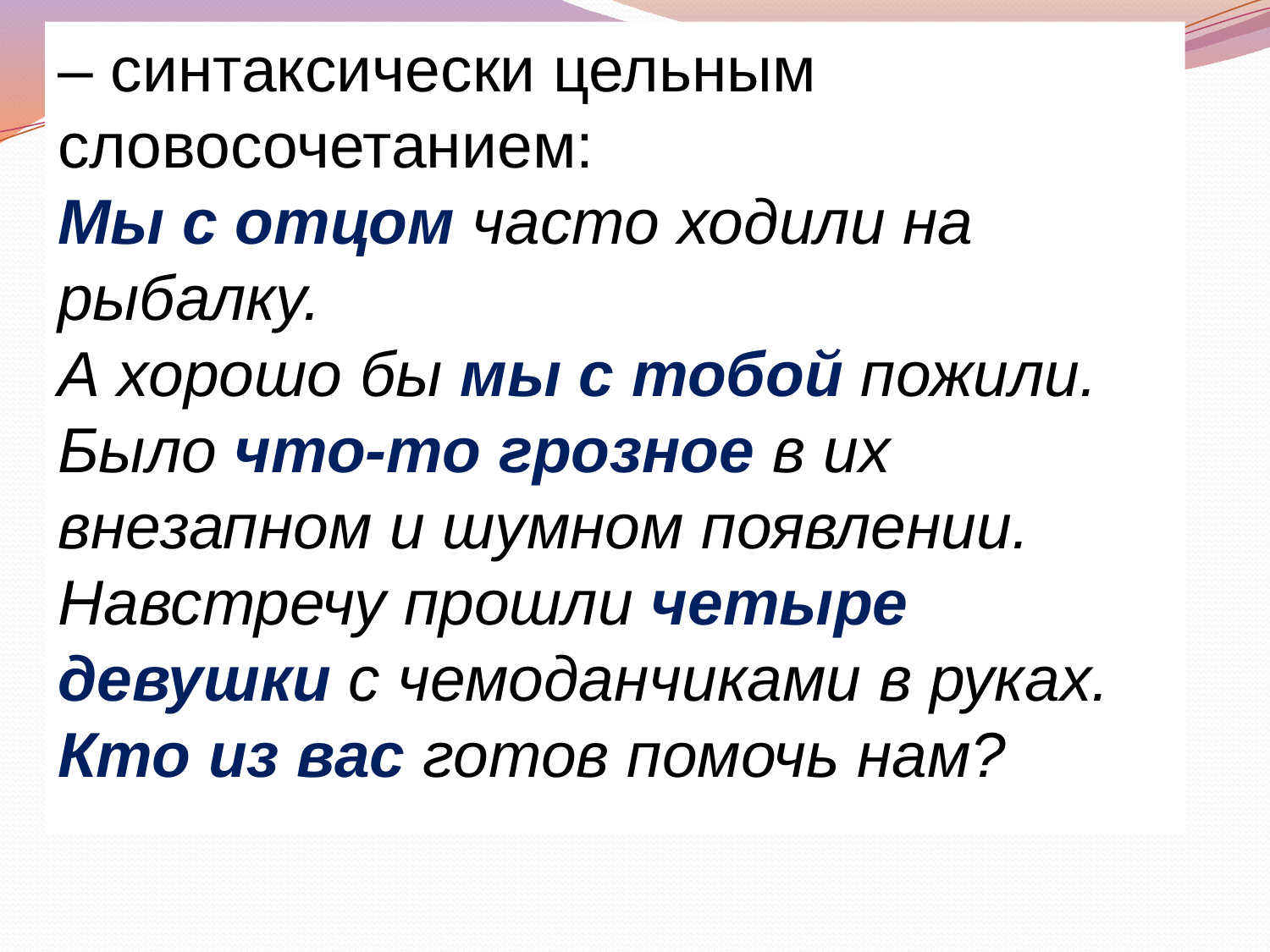

– синтаксически цельным словосочетанием:
Мы с отцом часто ходили на рыбалку.
А хорошо бы мы с тобой пожили. Было что-то грозное в их внезапном и шумном появлении. Навстречу прошли четыре девушки с чемоданчиками в руках. Кто из вас готов помочь нам?